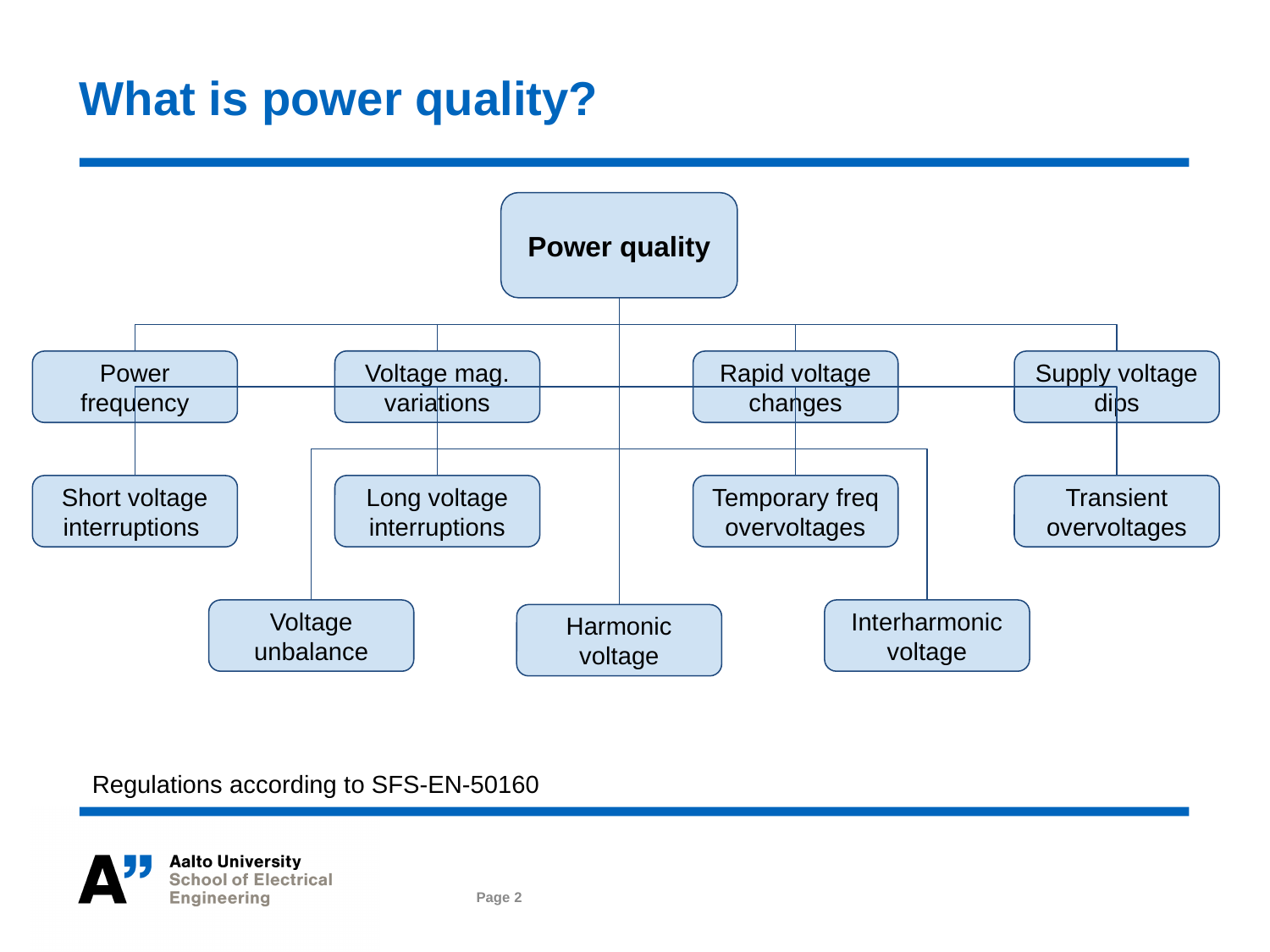

# What is power quality?
Power quality
Voltage mag.
variations
Power frequency
Rapid voltage changes
Supply voltage dips
Long voltage interruptions
Temporary freq overvoltages
Short voltage interruptions
Transient overvoltages
Voltage unbalance
Interharmonic voltage
Harmonic voltage
Regulations according to SFS-EN-50160

Page 2